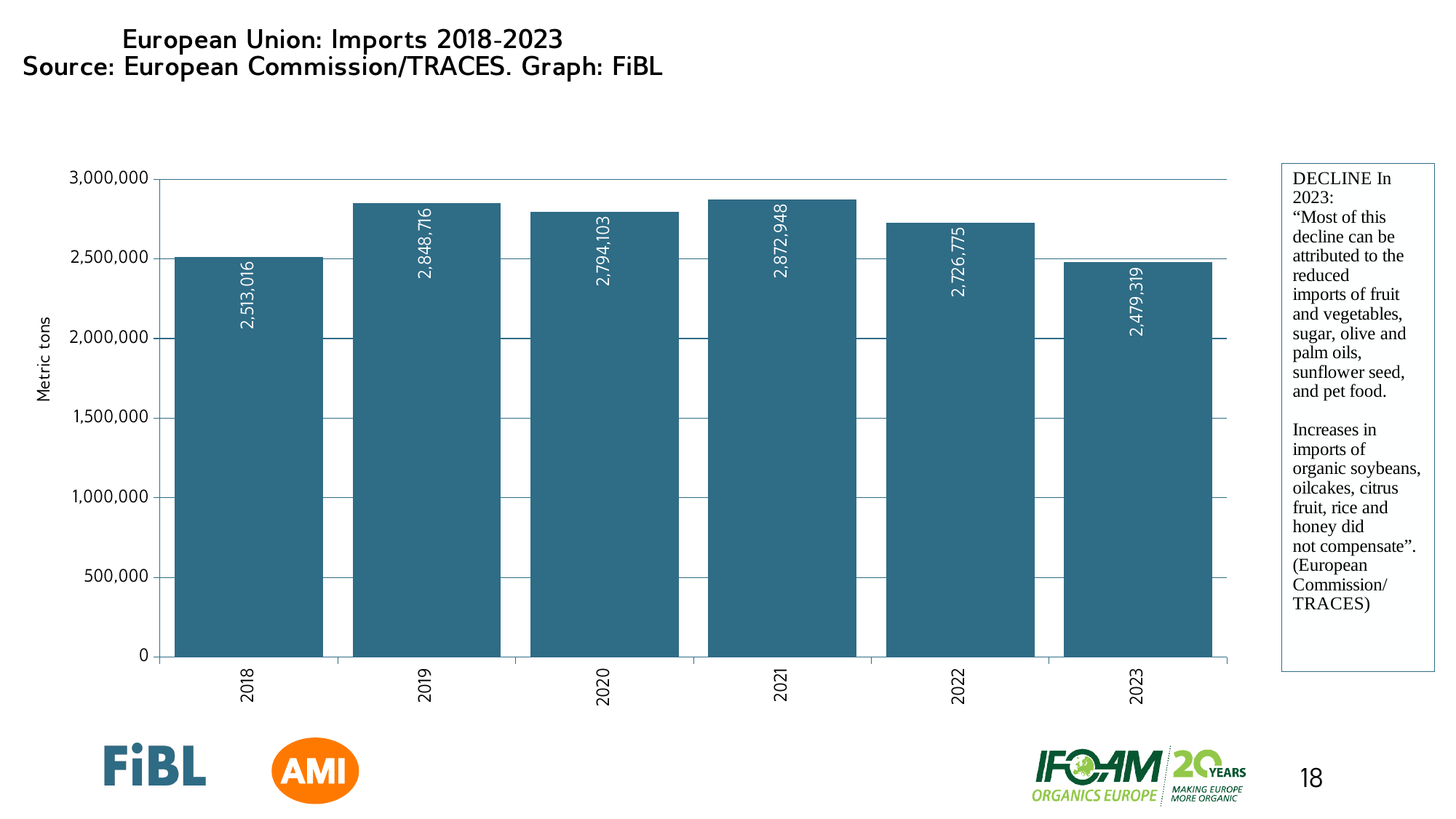

### Chart: European Union: Imports 2018-2023 Source: European Commission/TRACES. Graph: FiBL

| Category | Imports in MT |
|---|---|
| 2018 | 2513016.0 |
| 2019 | 2848716.0 |
| 2020 | 2794103.0 |
| 2021 | 2872948.0 |
| 2022 | 2726775.0 |
| 2023 | 2479319.0 |